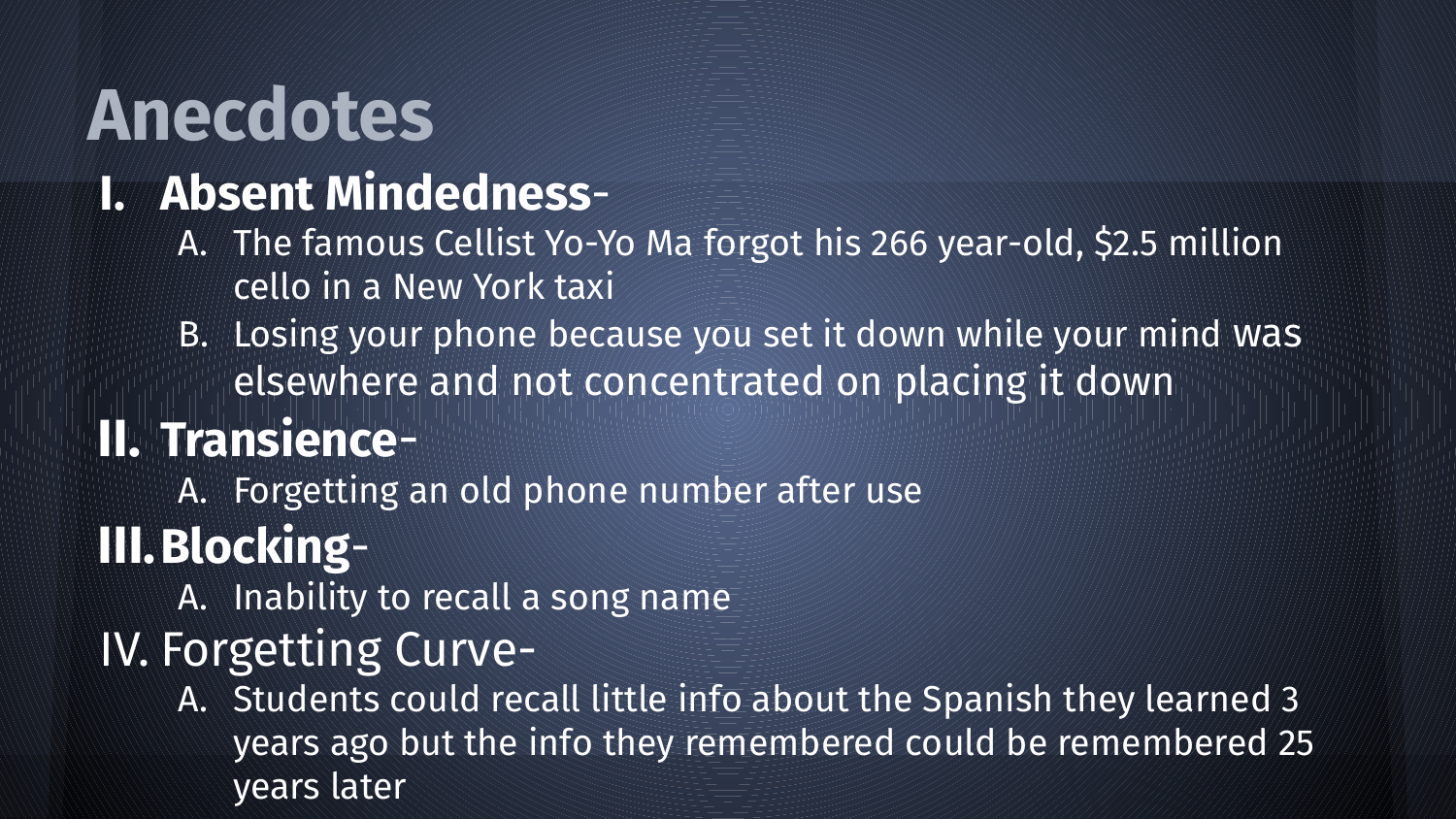

# Anecdotes
Absent Mindedness-
The famous Cellist Yo-Yo Ma forgot his 266 year-old, $2.5 million cello in a New York taxi
Losing your phone because you set it down while your mind was elsewhere and not concentrated on placing it down
Transience-
Forgetting an old phone number after use
Blocking-
Inability to recall a song name
Forgetting Curve-
Students could recall little info about the Spanish they learned 3 years ago but the info they remembered could be remembered 25 years later